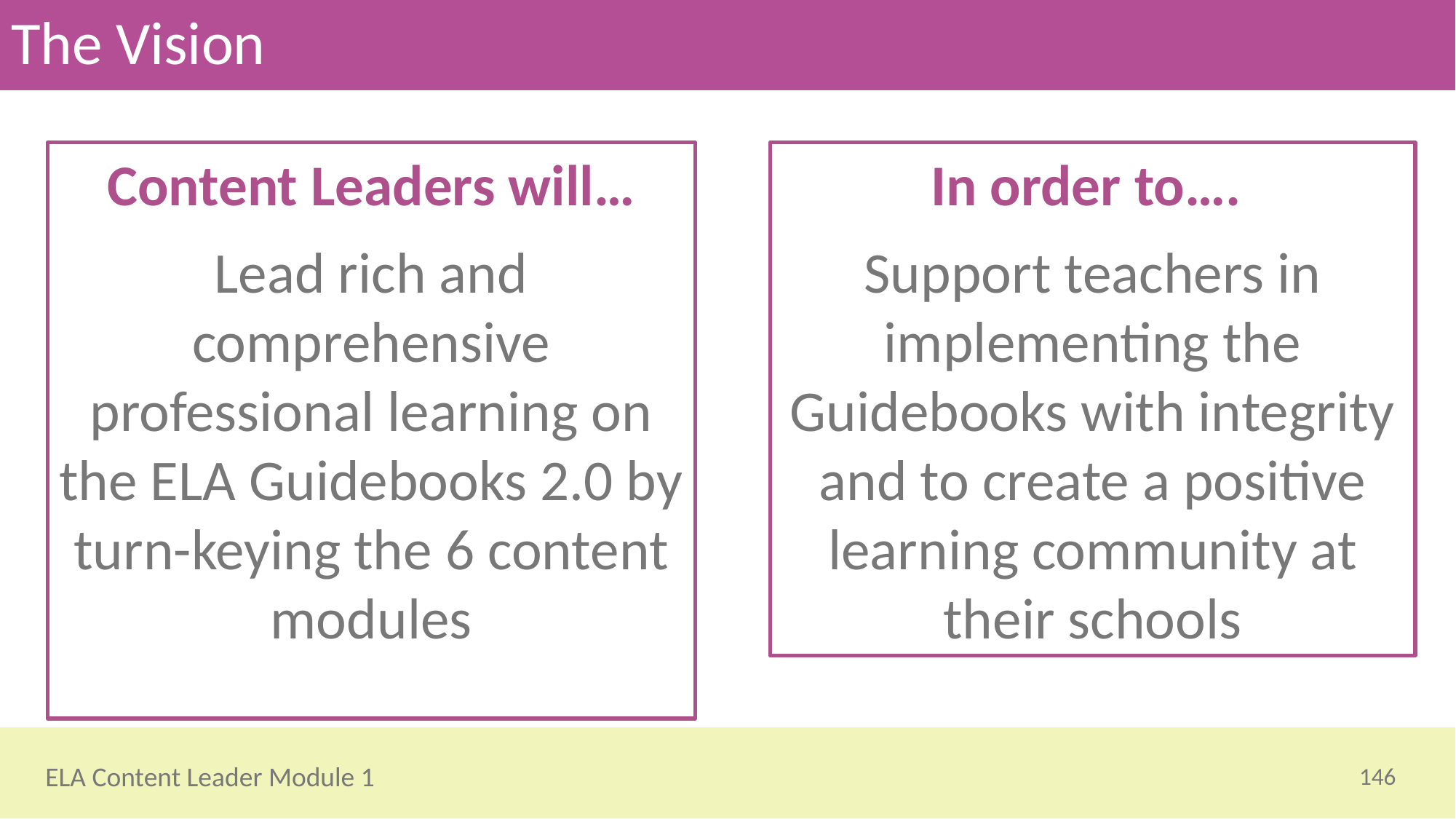

# The Vision
Content Leaders will…
Lead rich and comprehensive professional learning on the ELA Guidebooks 2.0 by turn-keying the 6 content modules
In order to….
Support teachers in implementing the Guidebooks with integrity and to create a positive learning community at their schools
146